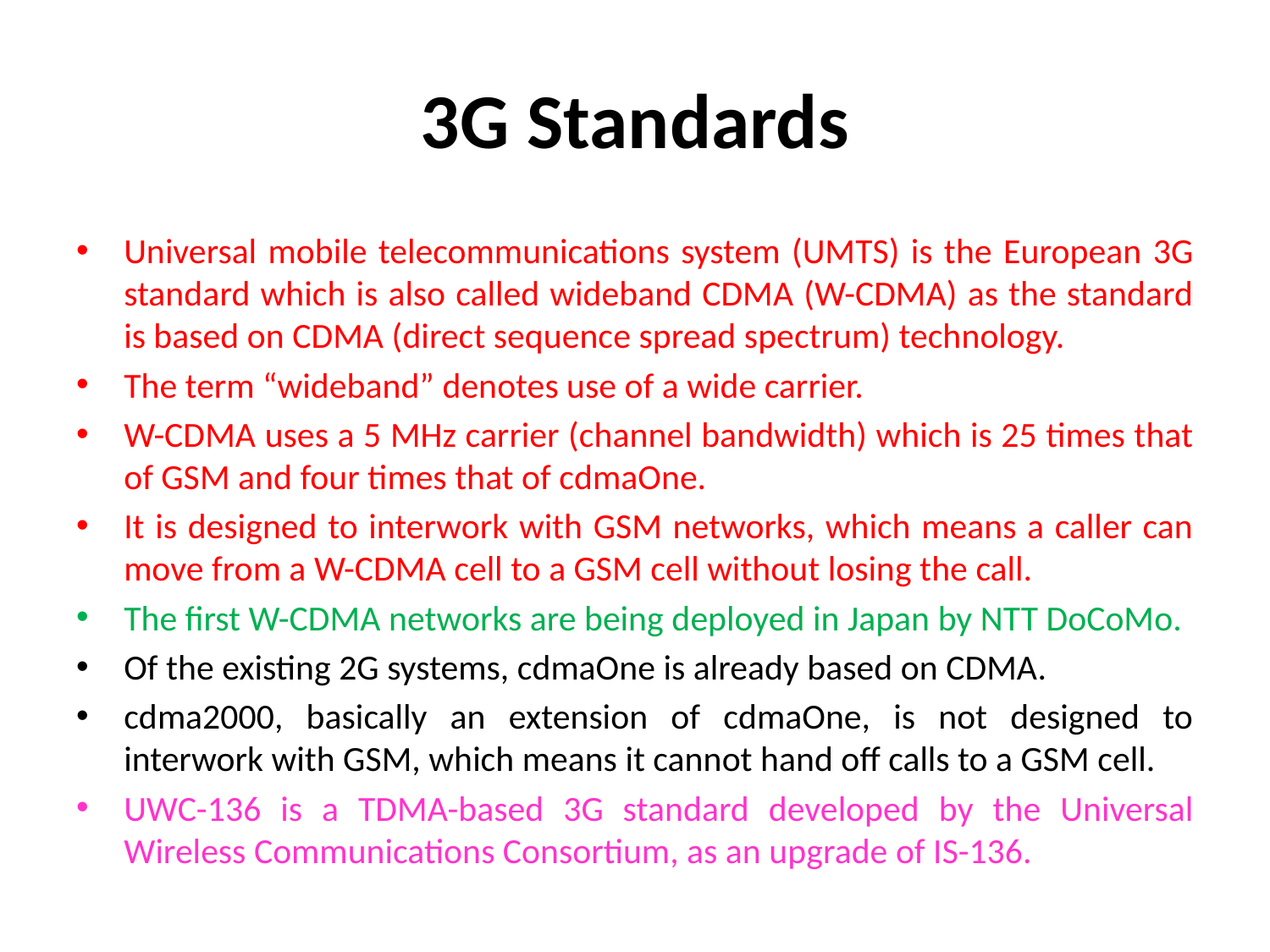

# 3G Standards
Universal mobile telecommunications system (UMTS) is the European 3G standard which is also called wideband CDMA (W-CDMA) as the standard is based on CDMA (direct sequence spread spectrum) technology.
The term “wideband” denotes use of a wide carrier.
W-CDMA uses a 5 MHz carrier (channel bandwidth) which is 25 times that of GSM and four times that of cdmaOne.
It is designed to interwork with GSM networks, which means a caller can move from a W-CDMA cell to a GSM cell without losing the call.
The first W-CDMA networks are being deployed in Japan by NTT DoCoMo.
Of the existing 2G systems, cdmaOne is already based on CDMA.
cdma2000, basically an extension of cdmaOne, is not designed to interwork with GSM, which means it cannot hand off calls to a GSM cell.
UWC-136 is a TDMA-based 3G standard developed by the Universal Wireless Communications Consortium, as an upgrade of IS-136.